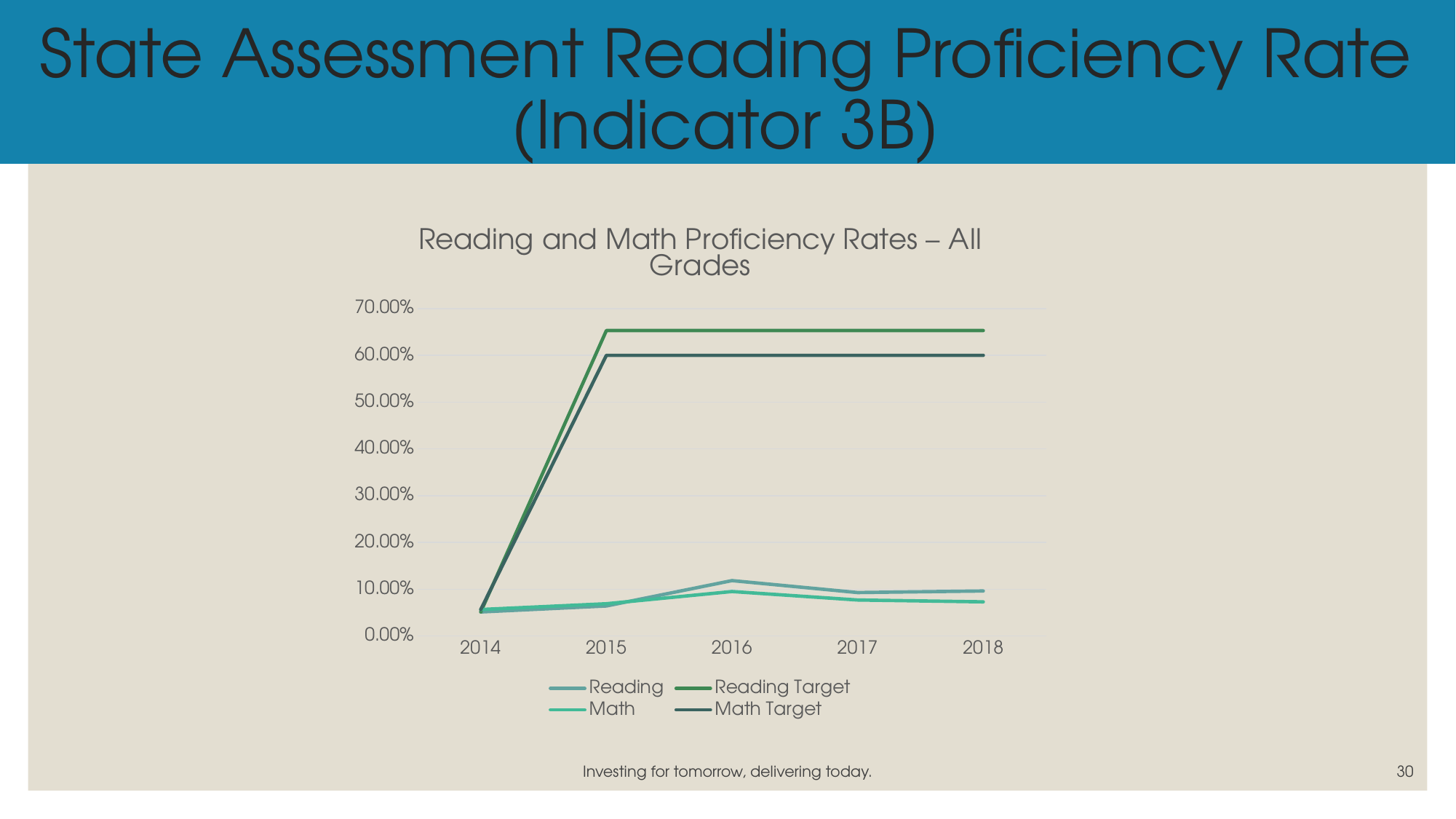

# State Assessment Reading Proficiency Rate (Indicator 3B)

### Chart: Reading and Math Proficiency Rates – All Grades

| Category | Reading | Reading Target | Math | Math Target |
|---|---|---|---|---|
| 2014 | 0.0513 | 0.0513 | 0.0566 | 0.0566 |
| 2015 | 0.0641 | 0.653 | 0.0689 | 0.6 |
| 2016 | 0.1183 | 0.653 | 0.095 | 0.6 |
| 2017 | 0.0928 | 0.653 | 0.0769 | 0.6 |
| 2018 | 0.0962 | 0.653 | 0.0729 | 0.6 |
Investing for tomorrow, delivering today.
30